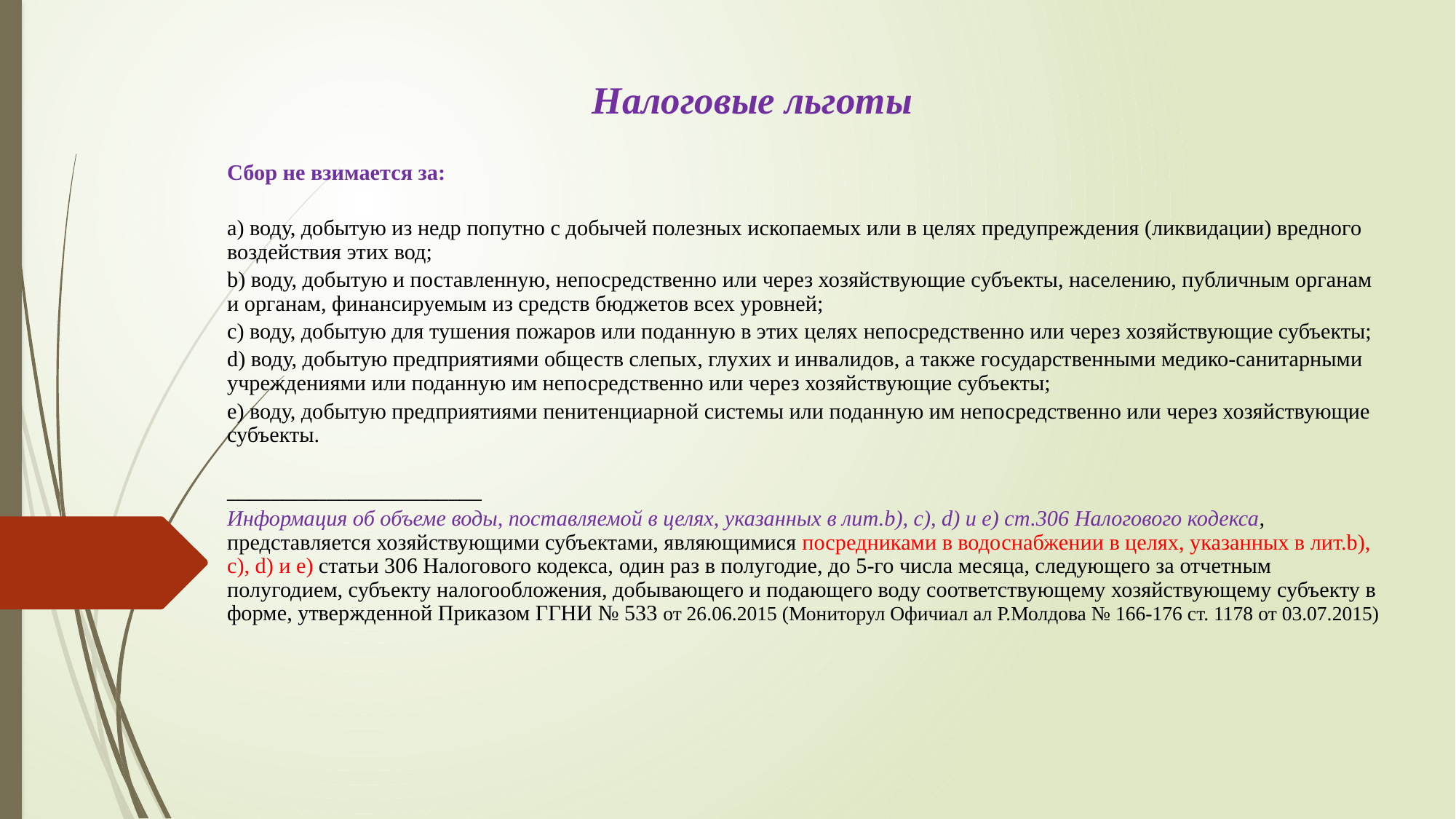

Налоговые льготы

Сбор не взимается за:

a) воду, добытую из недр попутно с добычей полезных ископаемых или в целях предупреждения (ликвидации) вредного воздействия этих вод;
b) воду, добытую и поставленную, непосредственно или через хозяйствующие субъекты, населению, публичным органам и органам, финансируемым из средств бюджетов всех уровней;
с) воду, добытую для тушения пожаров или поданную в этих целях непосредственно или через хозяйствующие субъекты;
d) воду, добытую предприятиями обществ слепых, глухих и инвалидов, а также государственными медико-санитарными учреждениями или поданную им непосредственно или через хозяйствующие субъекты;
е) воду, добытую предприятиями пенитенциарной системы или поданную им непосредственно или через хозяйствующие субъекты.

_______________________
Информация об объеме воды, поставляемой в целях, указанных в лит.b), c), d) и e) ст.306 Налогового кодекса, представляется хозяйствующими субъектами, являющимися посредниками в водоснабжении в целях, указанных в лит.b), c), d) и e) статьи 306 Налогового кодекса, один раз в полугодие, до 5-го числа месяца, следующего за отчетным полугодием, субъекту налогообложения, добывающего и подающего воду соответствующему хозяйствующему субъекту в форме, утвержденной Приказом ГГНИ № 533 от 26.06.2015 (Мониторул Офичиал ал Р.Молдова № 166-176 ст. 1178 от 03.07.2015)